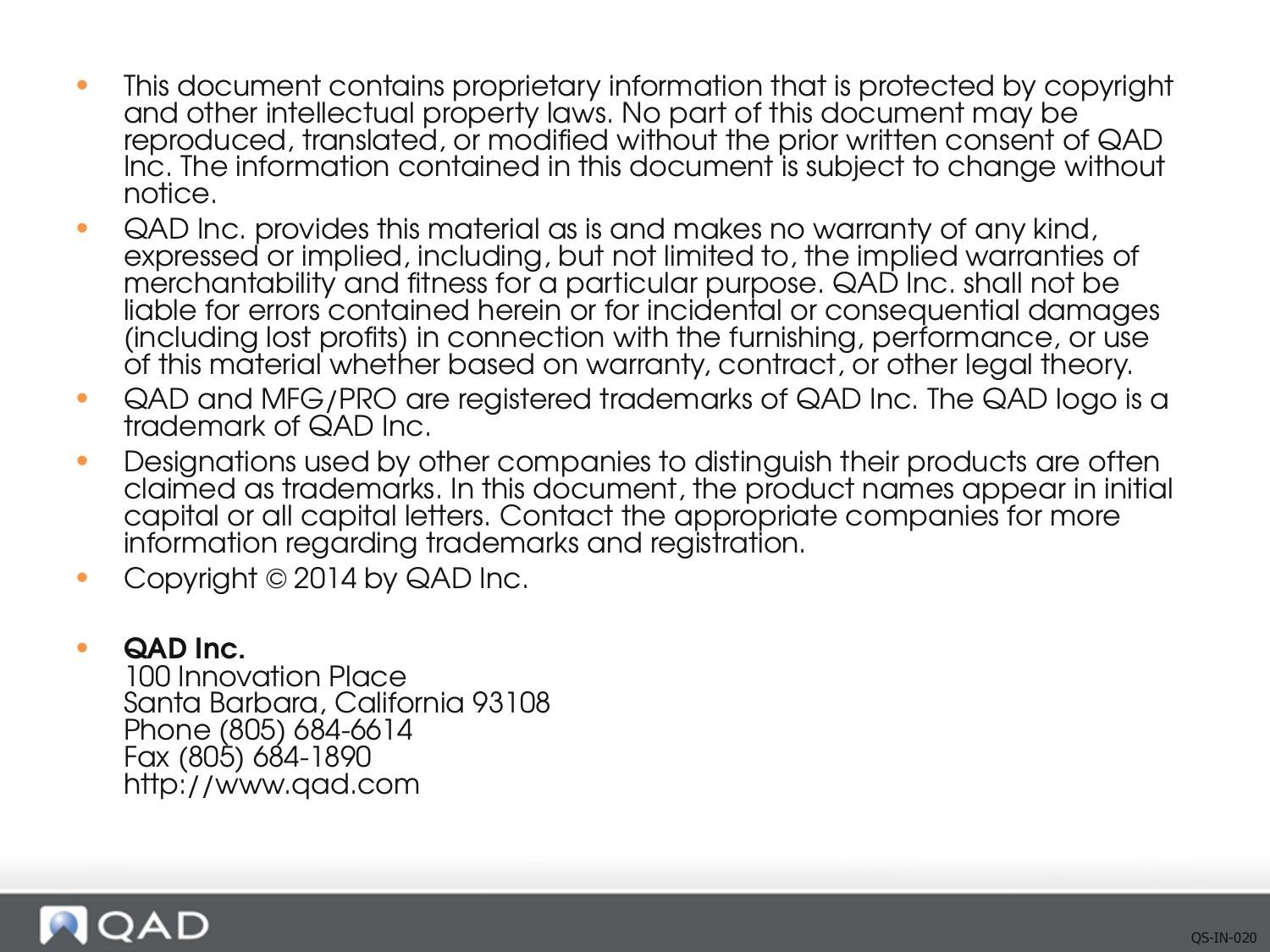

This document contains proprietary information that is protected by copyright and other intellectual property laws. No part of this document may be reproduced, translated, or modified without the prior written consent of QAD Inc. The information contained in this document is subject to change without notice.
QAD Inc. provides this material as is and makes no warranty of any kind, expressed or implied, including, but not limited to, the implied warranties of merchantability and fitness for a particular purpose. QAD Inc. shall not be liable for errors contained herein or for incidental or consequential damages (including lost profits) in connection with the furnishing, performance, or use of this material whether based on warranty, contract, or other legal theory.
QAD and MFG/PRO are registered trademarks of QAD Inc. The QAD logo is a trademark of QAD Inc.
Designations used by other companies to distinguish their products are often claimed as trademarks. In this document, the product names appear in initial capital or all capital letters. Contact the appropriate companies for more information regarding trademarks and registration.
Copyright © 2014 by QAD Inc.

QAD Inc.
100 Innovation Place
Santa Barbara, California 93108
Phone (805) 684-6614
Fax (805) 684-1890
http://www.qad.com
QS-IN-020